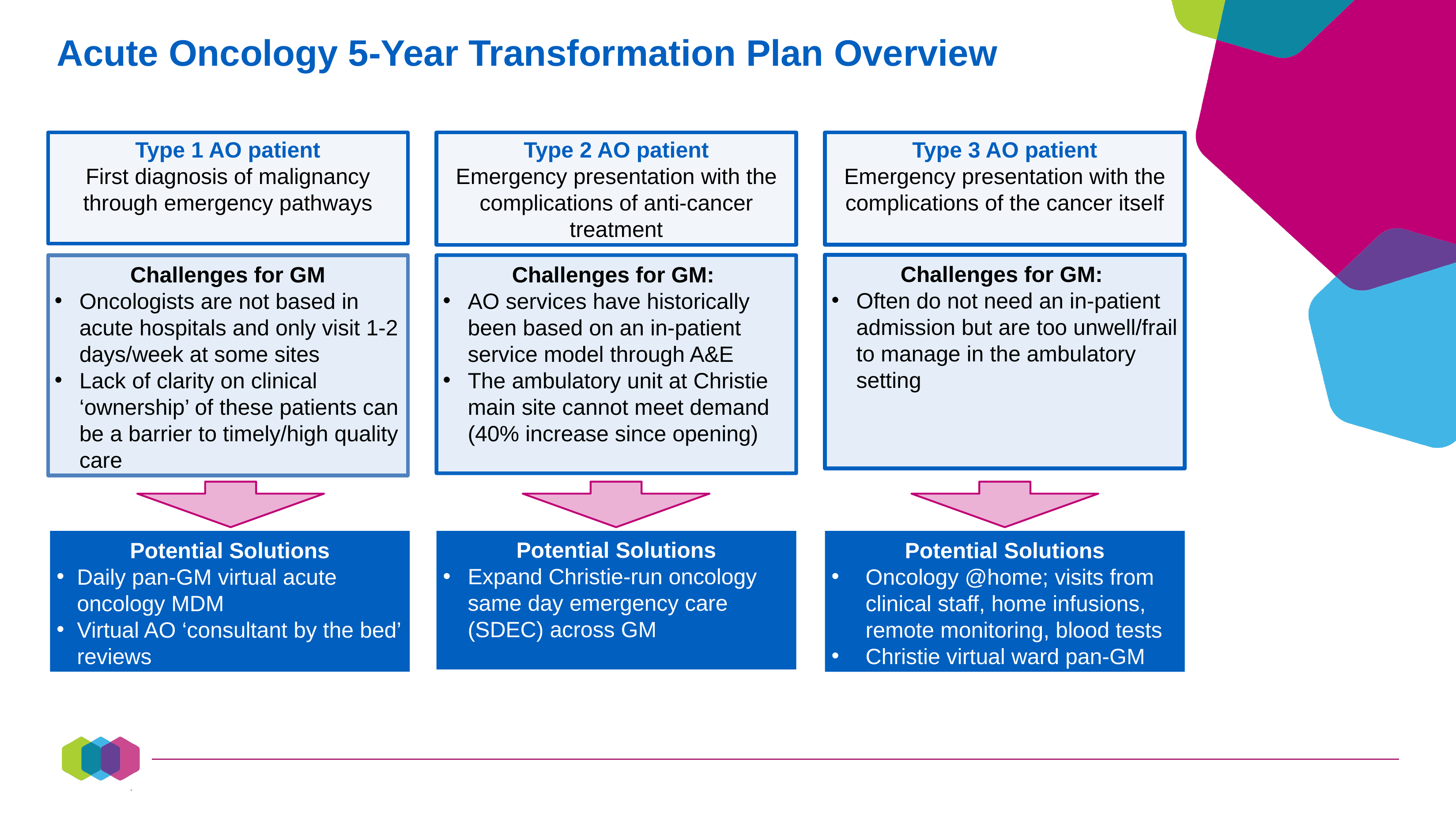

Acute Oncology 5-Year Transformation Plan Overview

Type 3 AO patient
Emergency presentation with the complications of the cancer itself

Type 1 AO patient
First diagnosis of malignancy through emergency pathways

Type 2 AO patient
Emergency presentation with the complications of anti-cancer treatment
Challenges for GM:
Often do not need an in-patient admission but are too unwell/frail to manage in the ambulatory setting

Challenges for GM
Oncologists are not based in acute hospitals and only visit 1-2 days/week at some sites
Lack of clarity on clinical ‘ownership’ of these patients can be a barrier to timely/high quality care
Challenges for GM:
AO services have historically been based on an in-patient service model through A&E
The ambulatory unit at Christie main site cannot meet demand (40% increase since opening)

Potential Solutions
Daily pan-GM virtual acute oncology MDM
Virtual AO ‘consultant by the bed’ reviews
Potential Solutions
Expand Christie-run oncology same day emergency care (SDEC) across GM

Potential Solutions
Oncology @home; visits from clinical staff, home infusions, remote monitoring, blood tests
Christie virtual ward pan-GM